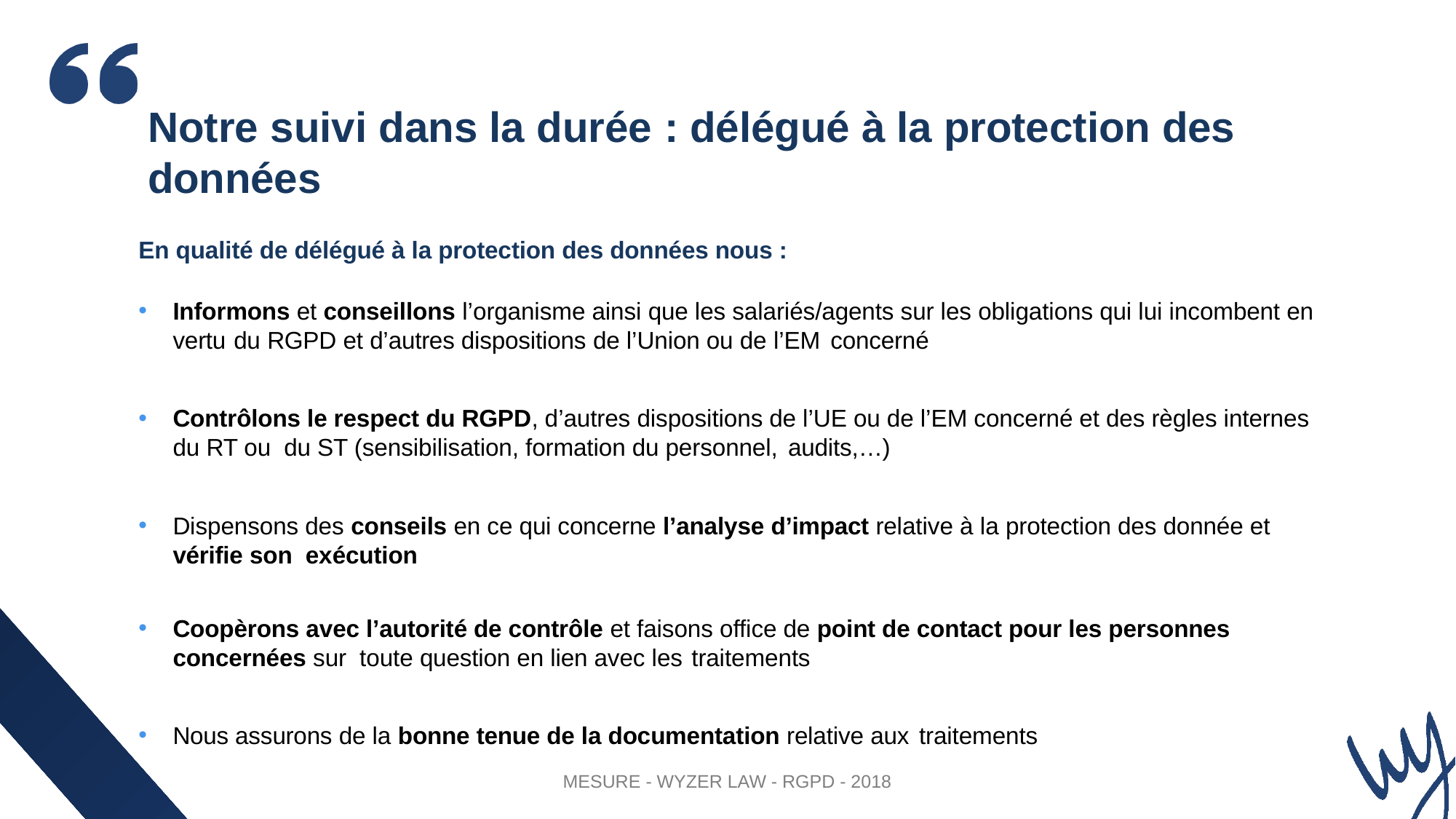

Notre suivi dans la durée : délégué à la protection des données

En qualité de délégué à la protection des données nous :

Informons et conseillons l’organisme ainsi que les salariés/agents sur les obligations qui lui incombent en vertu du RGPD et d’autres dispositions de l’Union ou de l’EM concerné

Contrôlons le respect du RGPD, d’autres dispositions de l’UE ou de l’EM concerné et des règles internes du RT ou  du ST (sensibilisation, formation du personnel, audits,…)

Dispensons des conseils en ce qui concerne l’analyse d’impact relative à la protection des donnée et vérifie son  exécution

Coopèrons avec l’autorité de contrôle et faisons office de point de contact pour les personnes concernées sur  toute question en lien avec les traitements

Nous assurons de la bonne tenue de la documentation relative aux traitements
MESURE - WYZER LAW - RGPD - 2018